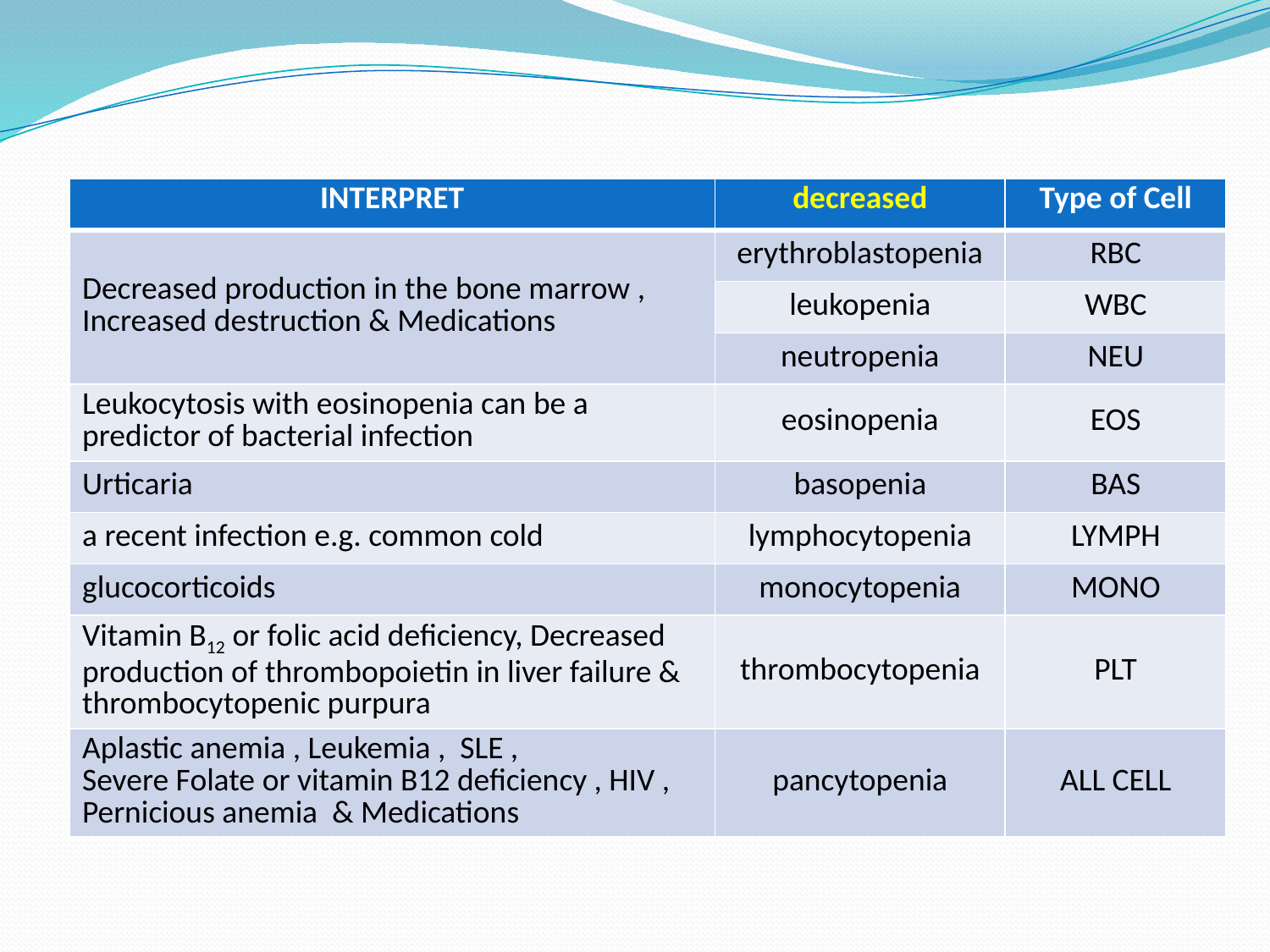

| INTERPRET | decreased | Type of Cell |
| --- | --- | --- |
| Decreased production in the bone marrow , Increased destruction & Medications | erythroblastopenia | RBC |
|  | leukopenia | WBC |
|  | neutropenia | NEU |
| Leukocytosis with eosinopenia can be a predictor of bacterial infection | eosinopenia | EOS |
| Urticaria | basopenia | BAS |
| a recent infection e.g. common cold | lymphocytopenia | LYMPH |
| glucocorticoids | monocytopenia | MONO |
| Vitamin B12 or folic acid deficiency, Decreased production of thrombopoietin in liver failure & thrombocytopenic purpura | thrombocytopenia | PLT |
| Aplastic anemia , Leukemia , SLE , Severe Folate or vitamin B12 deficiency , HIV , Pernicious anemia & Medications | pancytopenia | ALL CELL |